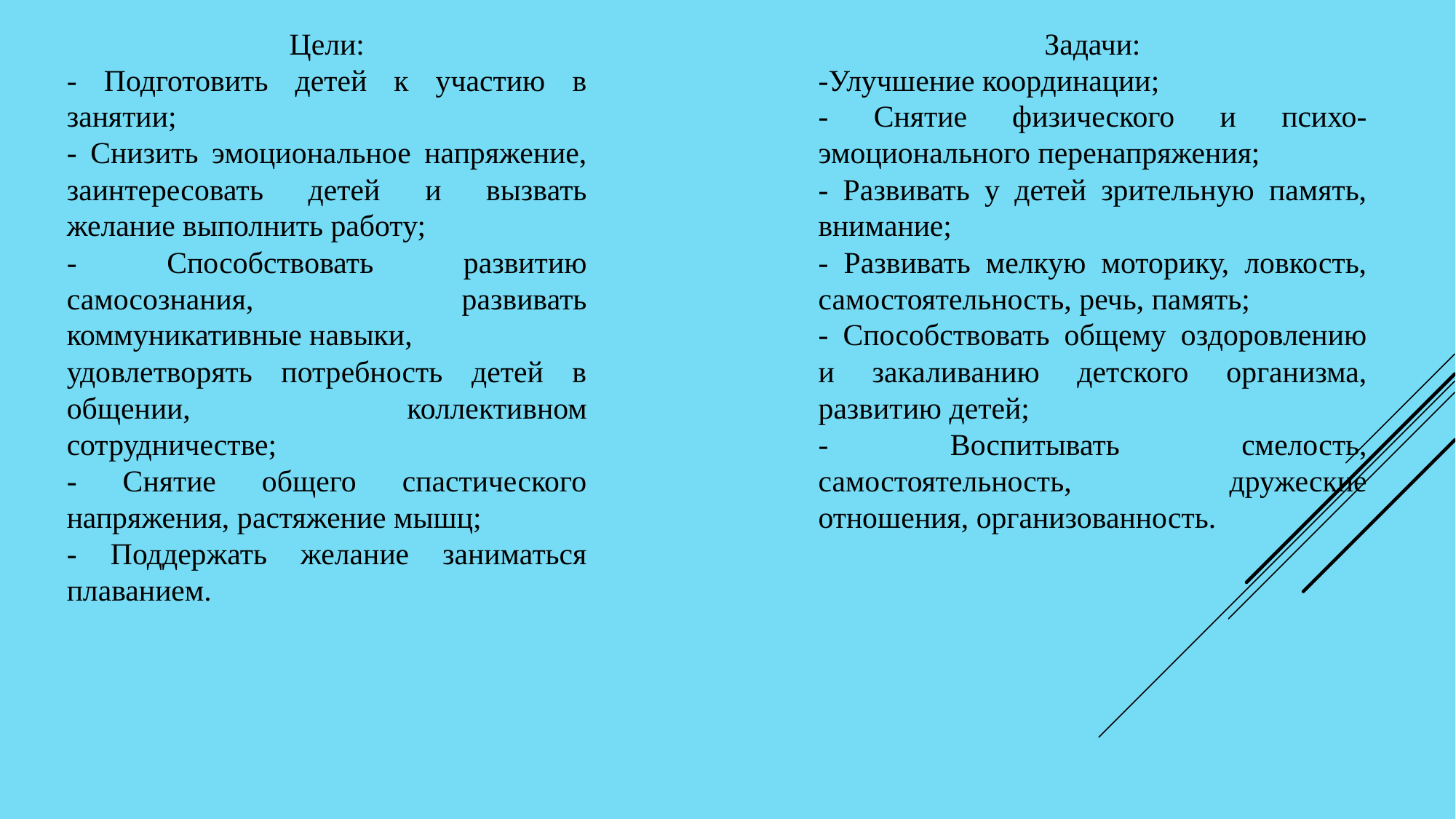

Цели:
- Подготовить детей к участию в занятии;
- Снизить эмоциональное напряжение, заинтересовать детей и вызвать желание выполнить работу;
- Способствовать развитию самосознания, развивать коммуникативные навыки,
удовлетворять потребность детей в общении, коллективном сотрудничестве;
- Снятие общего спастического напряжения, растяжение мышц;
- Поддержать желание заниматься плаванием.
Задачи:
-Улучшение координации;
- Снятие физического и психо-эмоционального перенапряжения;
- Развивать у детей зрительную память, внимание;
- Развивать мелкую моторику, ловкость, самостоятельность, речь, память;
- Способствовать общему оздоровлению и закаливанию детского организма, развитию детей;
- Воспитывать смелость, самостоятельность, дружеские отношения, организованность.